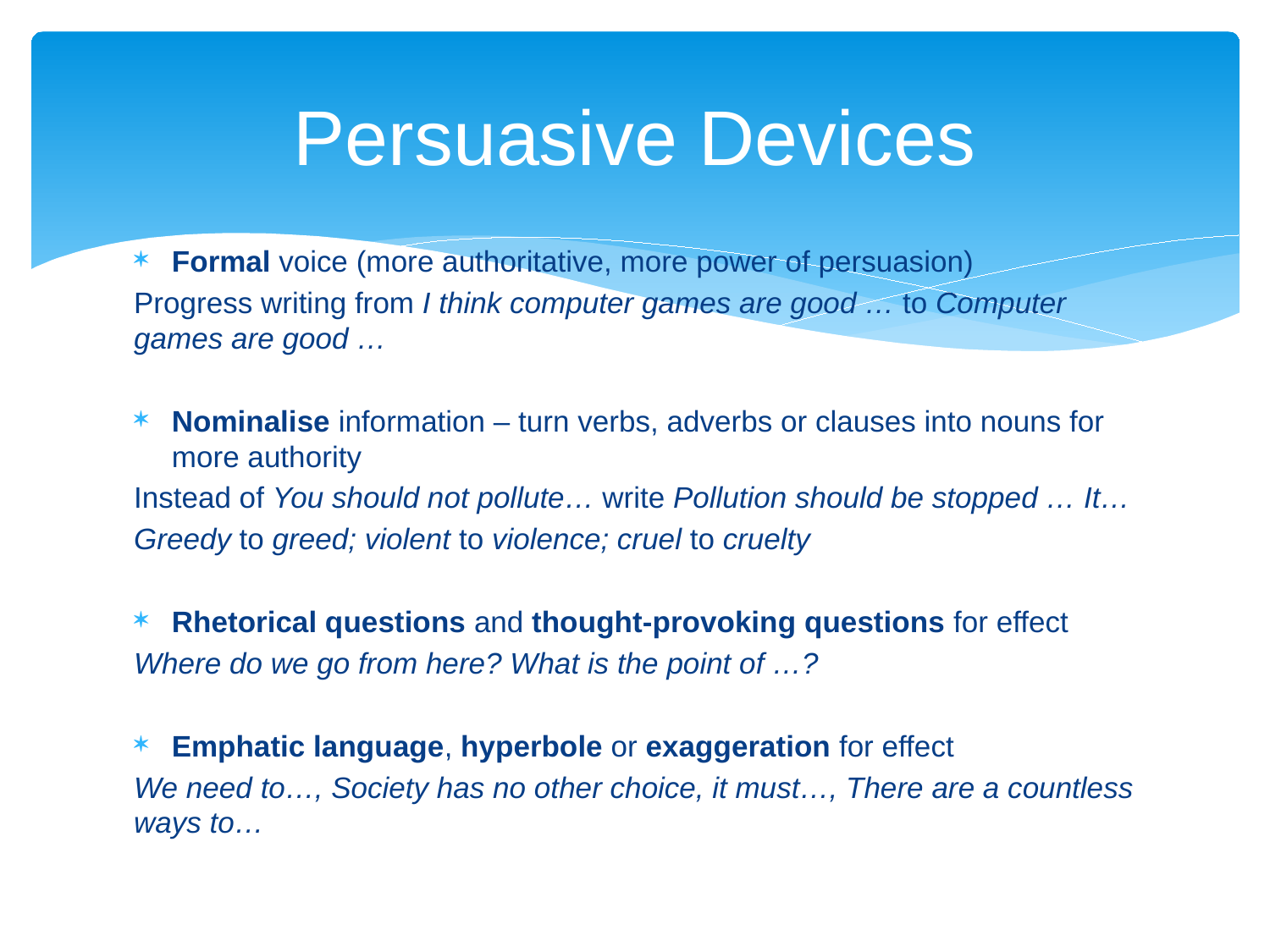

# Persuasive Devices
Formal voice (more authoritative, more power of persuasion)
Progress writing from I think computer games are good … to Computer games are good …

Nominalise information – turn verbs, adverbs or clauses into nouns for more authority
Instead of You should not pollute… write Pollution should be stopped … It…
Greedy to greed; violent to violence; cruel to cruelty

Rhetorical questions and thought-provoking questions for effect
Where do we go from here? What is the point of …?

Emphatic language, hyperbole or exaggeration for effect
We need to…, Society has no other choice, it must…, There are a countless ways to…